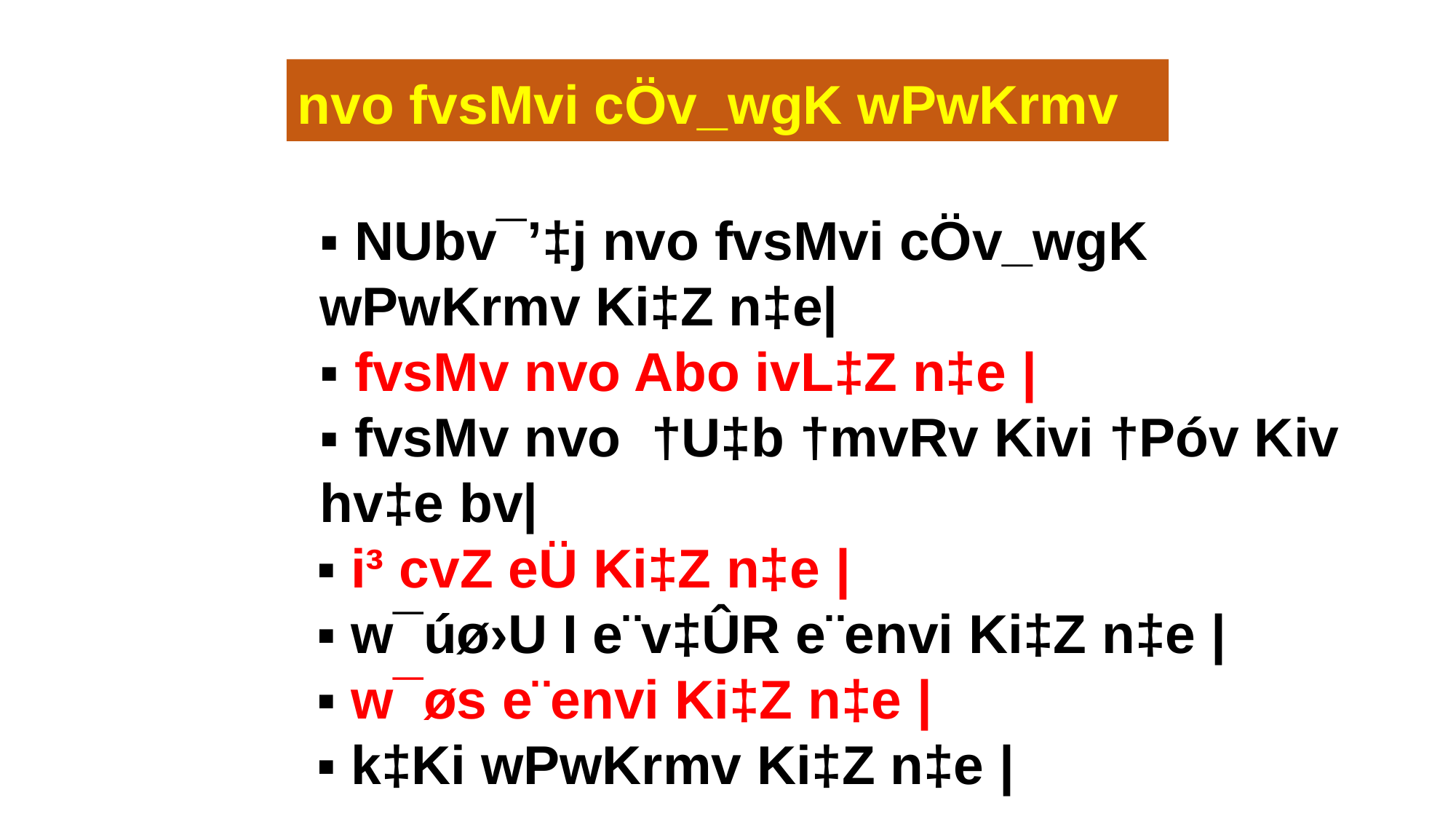

# nvo fvsMvi cÖv_wgK wPwKrmv
▪ NUbv¯’‡j nvo fvsMvi cÖv_wgK wPwKrmv Ki‡Z n‡e|
▪ fvsMv nvo Abo ivL‡Z n‡e |
▪ fvsMv nvo  †U‡b †mvRv Kivi †Póv Kiv hv‡e bv|
       ▪ i³ cvZ eÜ Ki‡Z n‡e |
       ▪ w¯úø›U I e¨v‡ÛR e¨envi Ki‡Z n‡e |
       ▪ w¯øs e¨envi Ki‡Z n‡e |
       ▪ k‡Ki wPwKrmv Ki‡Z n‡e |